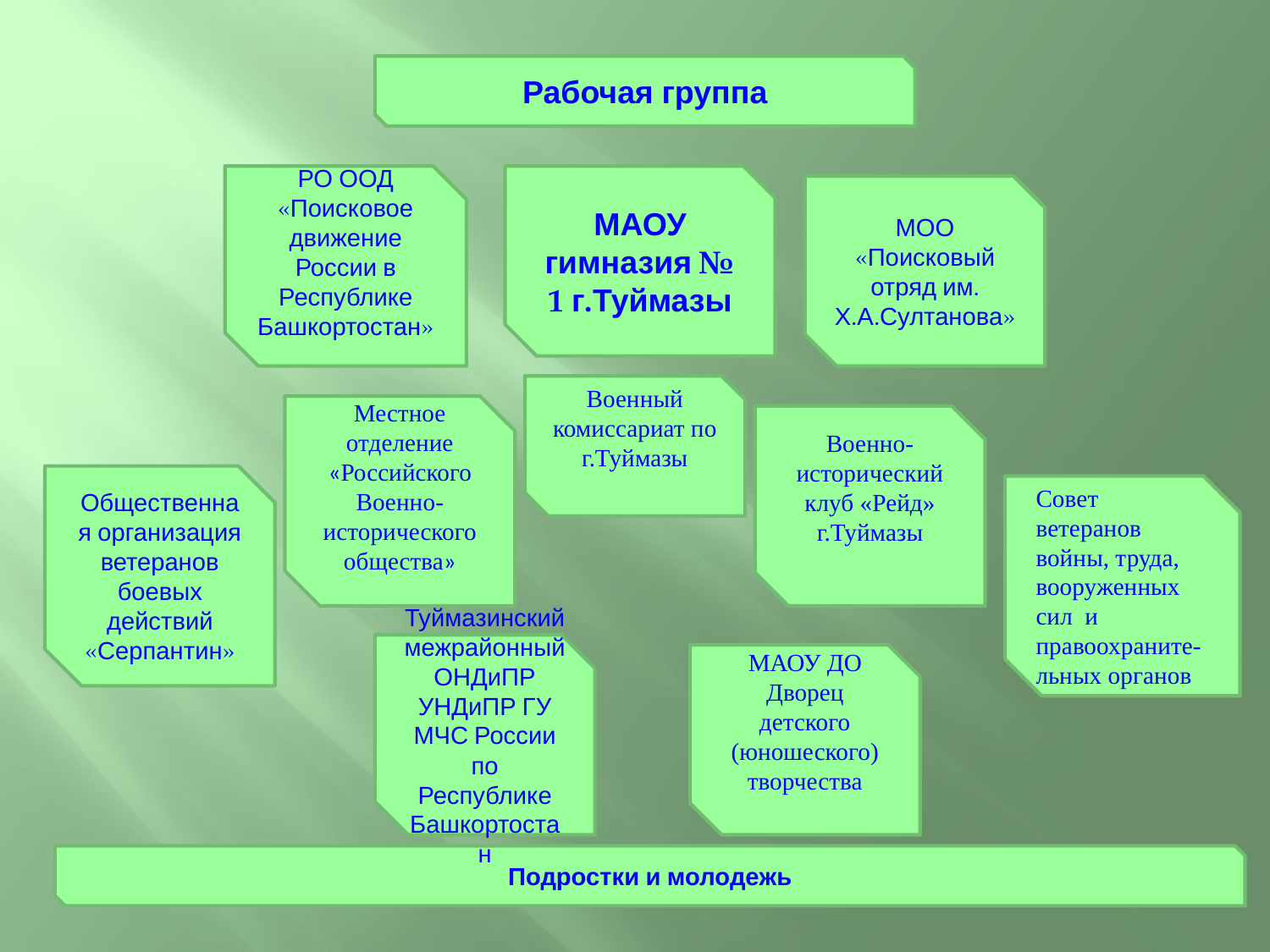

#
Рабочая группа

РО ООД «Поисковое движение России в Республике Башкортостан»

МАОУ гимназия № 1 г.Туймазы
МОО «Поисковый отряд им. Х.А.Султанова»
Военный комиссариат по г.Туймазы

Местное отделение
«Российского Военно-исторического общества»

Военно-исторический клуб «Рейд» г.Туймазы

Общественная организация ветеранов боевых действий «Серпантин»

Совет ветеранов войны, труда, вооруженных сил  и правоохраните-
льных органов

Туймазинский межрайонный ОНДиПР УНДиПР ГУ МЧС России по Республике Башкортостан
МАОУ ДО Дворец детского (юношеского) творчества

Подростки и молодежь